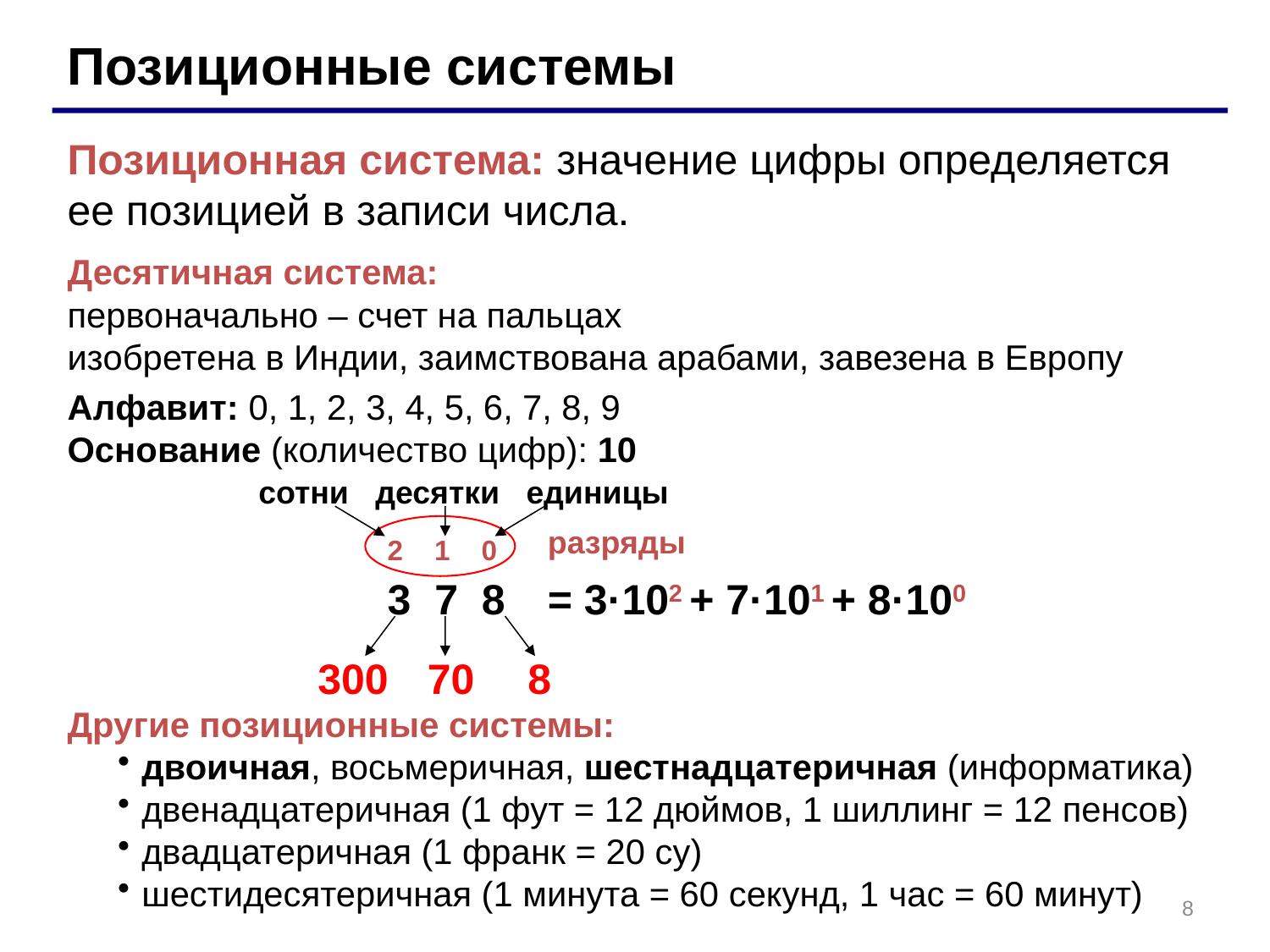

Позиционные системы

Позиционная система: значение цифры определяется ее позицией в записи числа.
Десятичная система:
первоначально – счет на пальцах
изобретена в Индии, заимствована арабами, завезена в Европу
Алфавит: 0, 1, 2, 3, 4, 5, 6, 7, 8, 9
Основание (количество цифр): 10
сотни   десятки   единицы

разряды
2    1    0
3  7  8
= 3·102 + 7·101 + 8·100

300
70
8
Другие позиционные системы:
двоичная, восьмеричная, шестнадцатеричная (информатика)
двенадцатеричная (1 фут = 12 дюймов, 1 шиллинг = 12 пенсов)
двадцатеричная (1 франк = 20 су)
шестидесятеричная (1 минута = 60 секунд, 1 час = 60 минут)
8